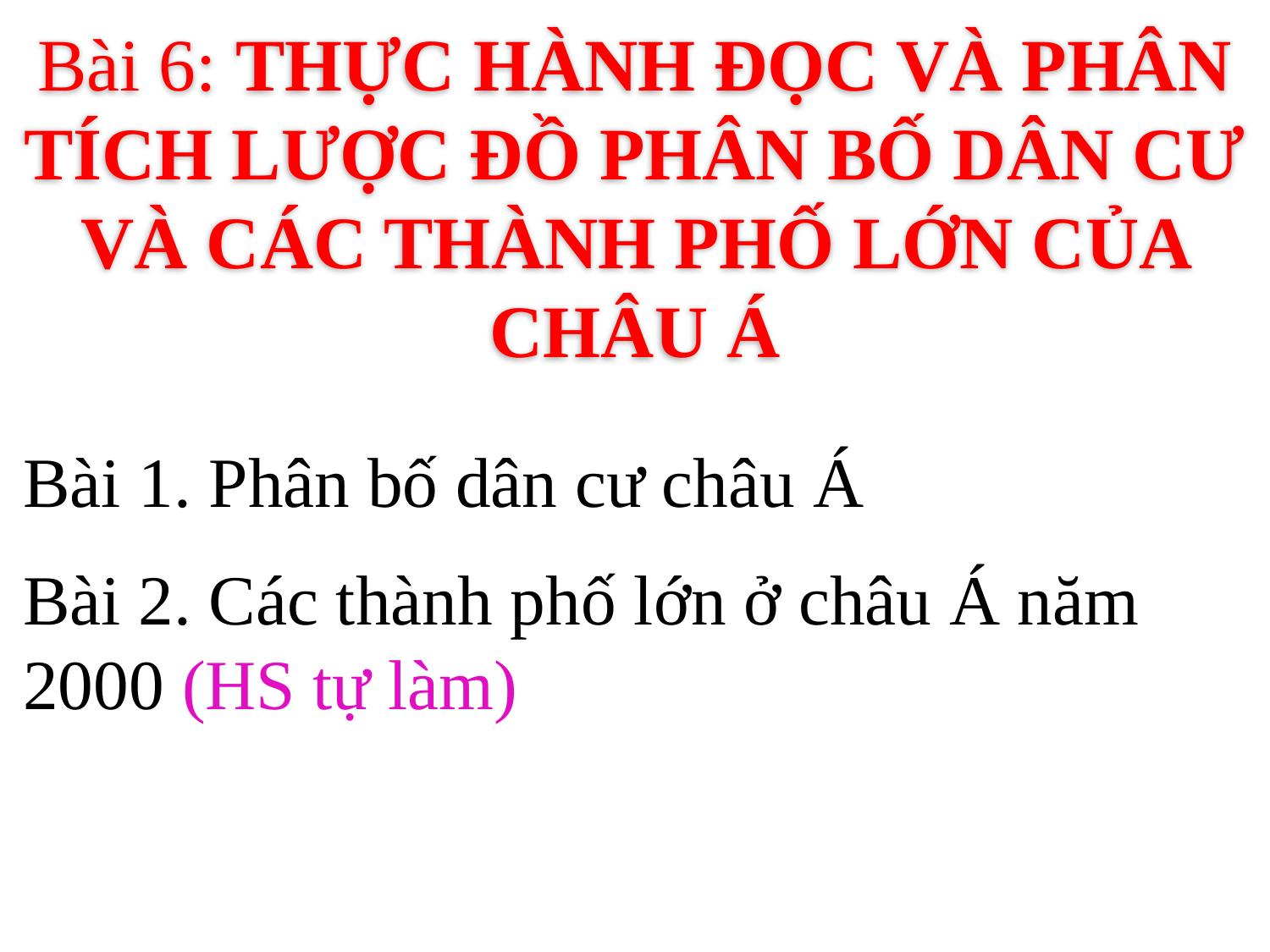

Bài 6: THỰC HÀNH ĐỌC VÀ PHÂN TÍCH LƯỢC ĐỒ PHÂN BỐ DÂN CƯ VÀ CÁC THÀNH PHỐ LỚN CỦA CHÂU Á
Bài 1. Phân bố dân cư châu Á

Bài 2. Các thành phố lớn ở châu Á năm 2000 (HS tự làm)